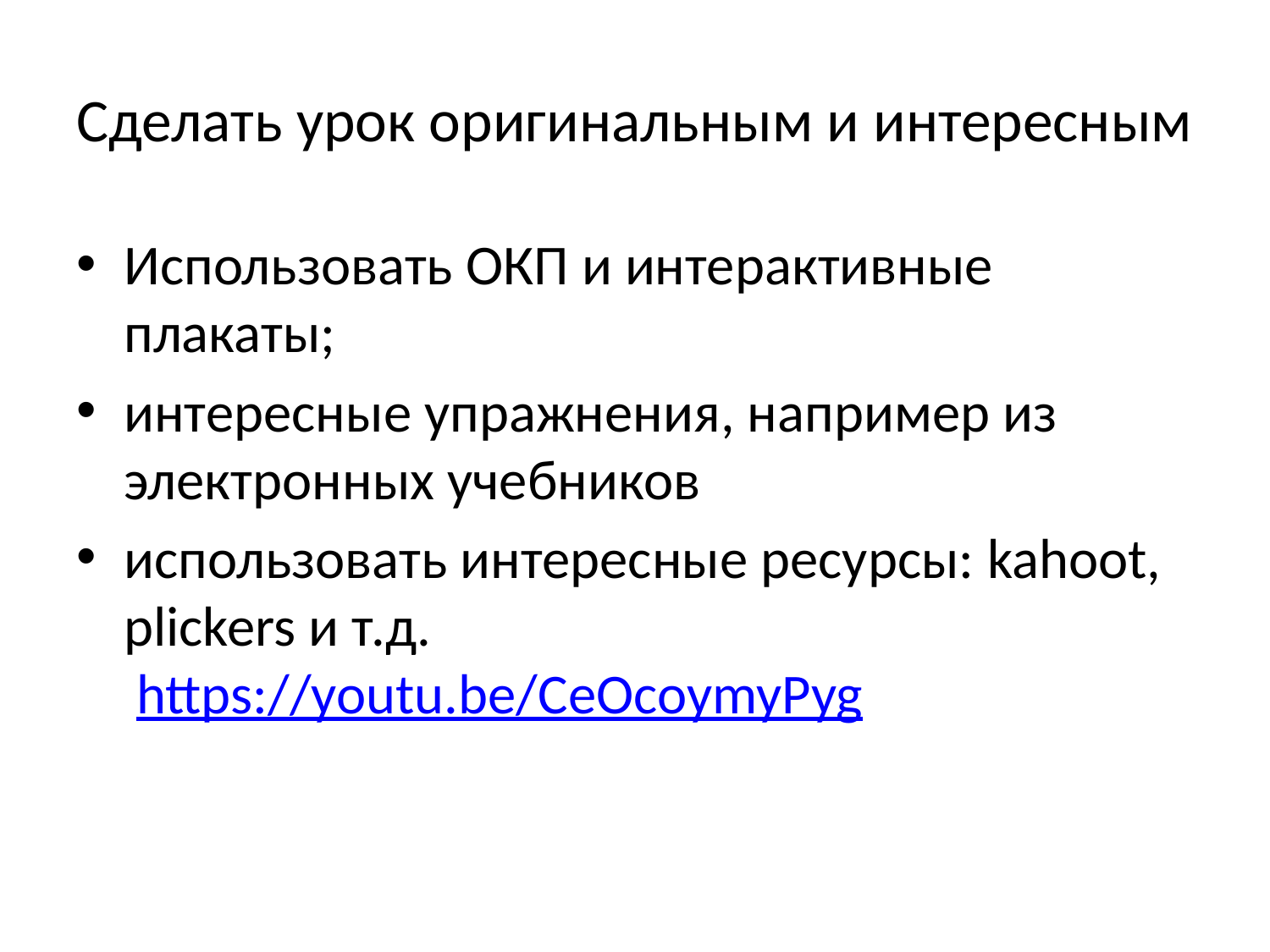

# Сделать урок оригинальным и интересным
Использовать ОКП и интерактивные плакаты;
интересные упражнения, например из электронных учебников
использовать интересные ресурсы: kahoot, plickers и т.д.
 https://youtu.be/CeOcoymyPyg